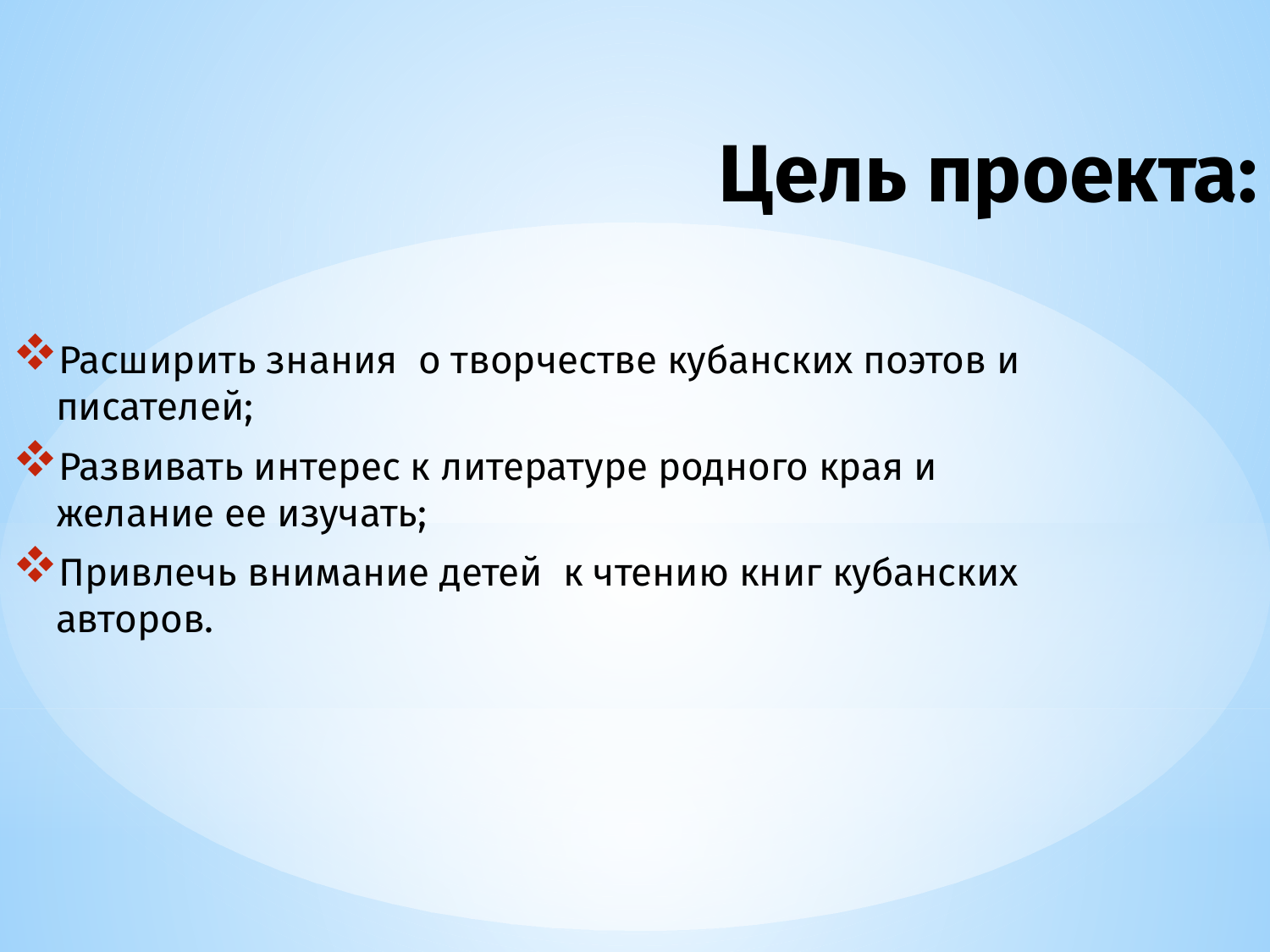

Цель проекта:

Расширить знания  о творчестве кубанских поэтов и писателей;
Развивать интерес к литературе родного края и желание ее изучать;
Привлечь внимание детей  к чтению книг кубанских авторов.